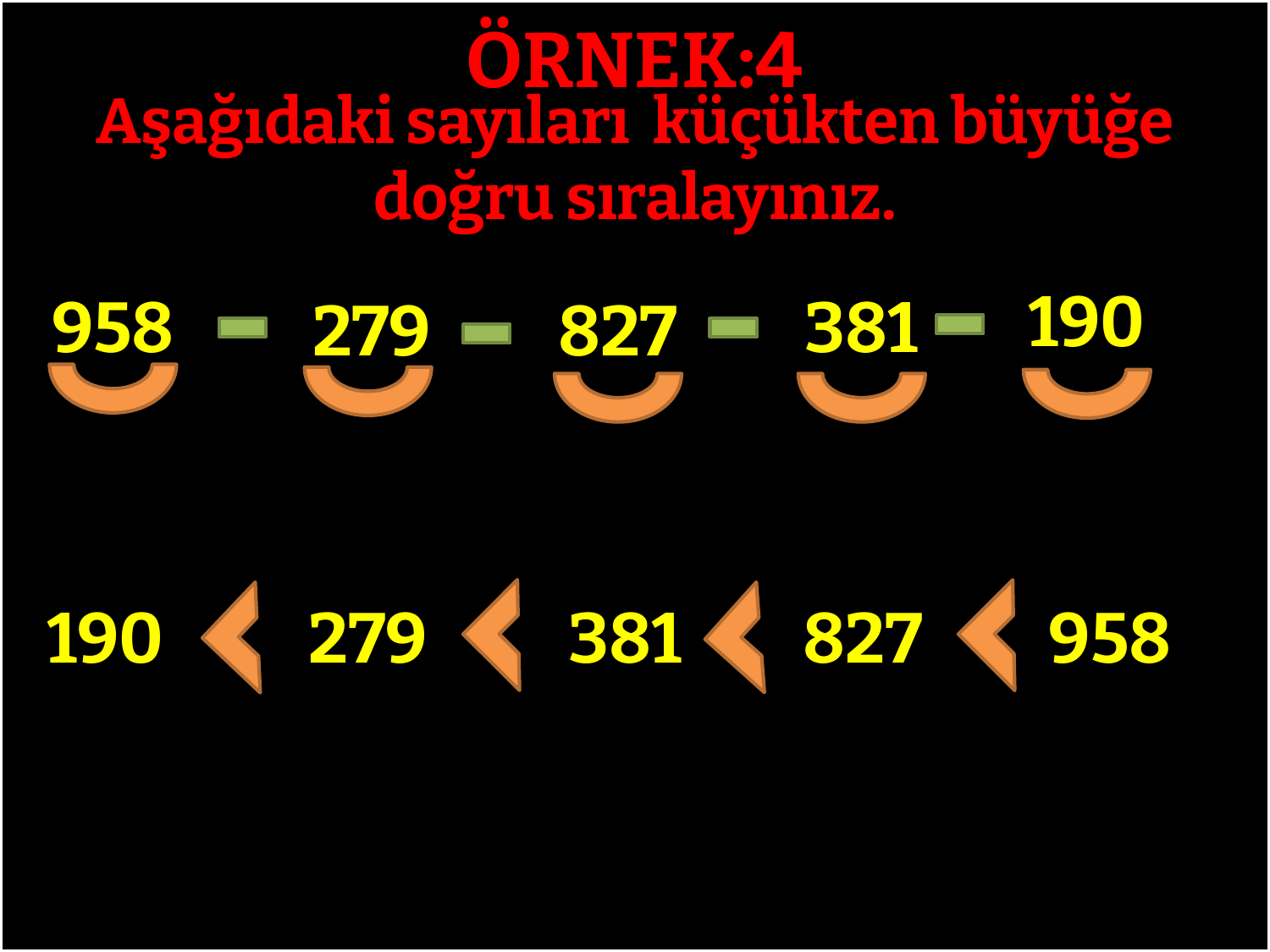

ÖRNEK:4
Aşağıdaki sayıları  küçükten büyüğe doğru sıralayınız.
190
958
381
279
827

#

190
279
958
381
827